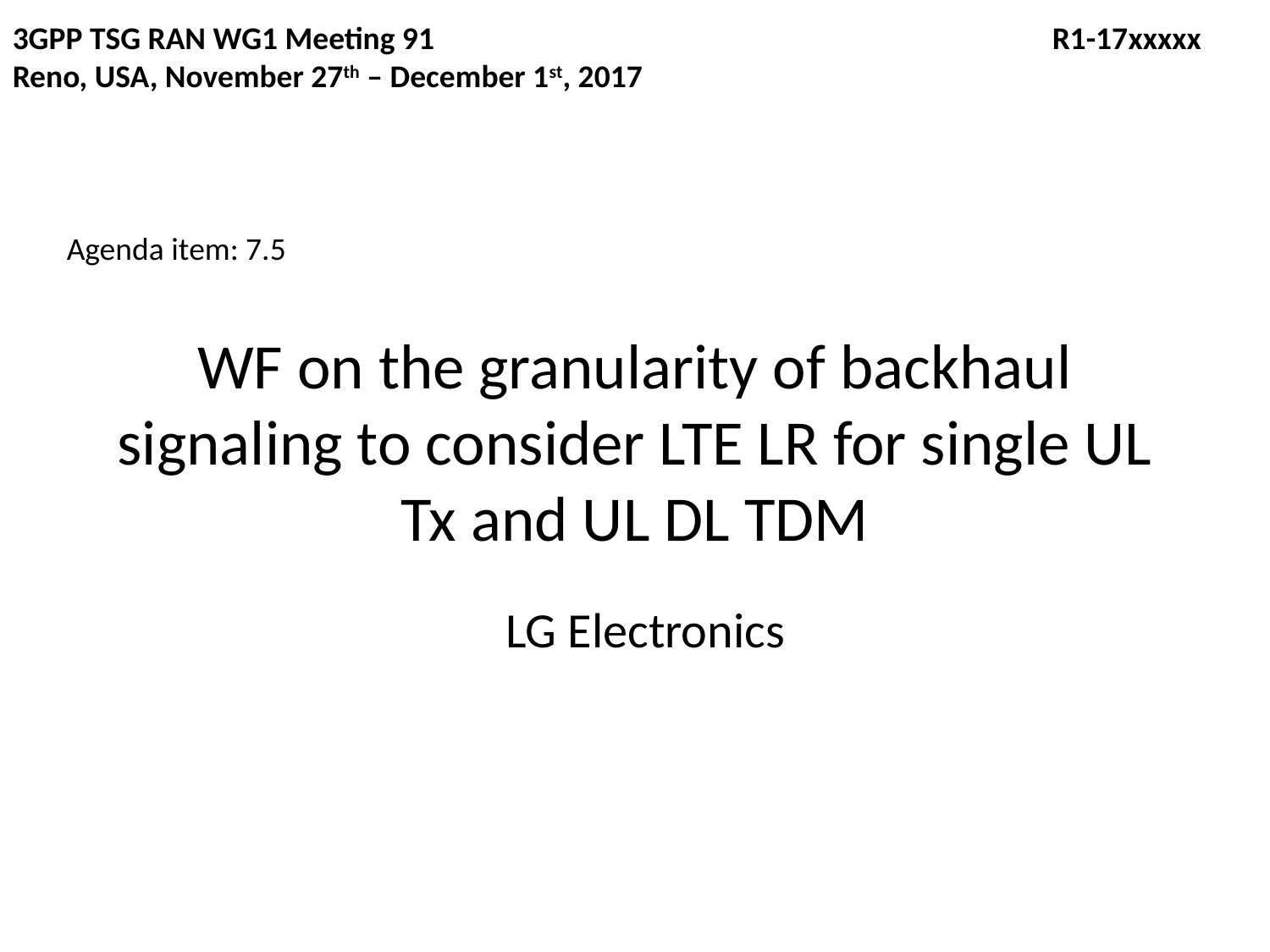

3GPP TSG RAN WG1 Meeting 91				                     R1-17xxxxx
Reno, USA, November 27th – December 1st, 2017
Agenda item: 7.5
# WF on the granularity of backhaul signaling to consider LTE LR for single UL Tx and UL DL TDM
LG Electronics